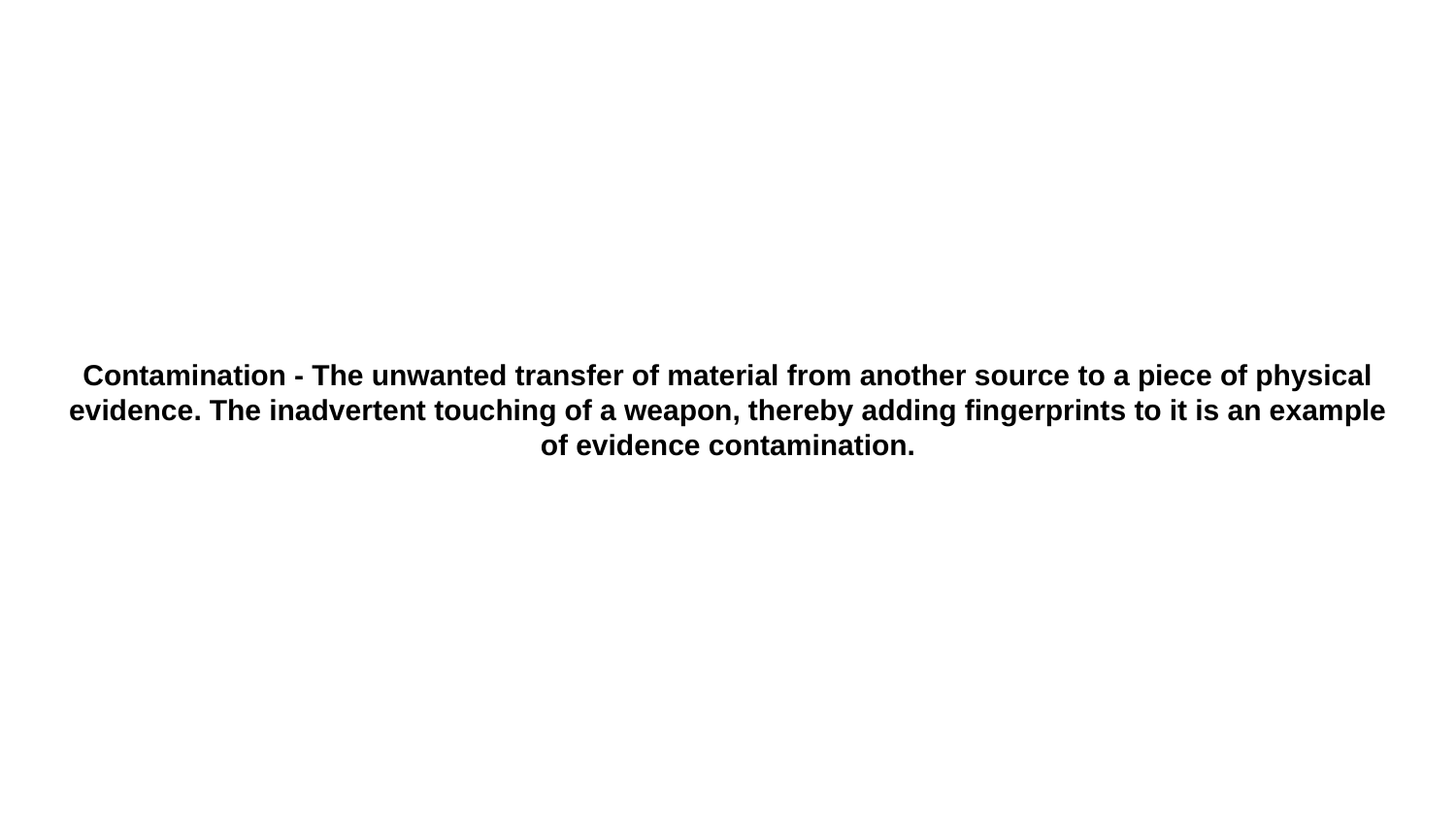

# Contamination - The unwanted transfer of material from another source to a piece of physical evidence. The inadvertent touching of a weapon, thereby adding fingerprints to it is an example of evidence contamination.